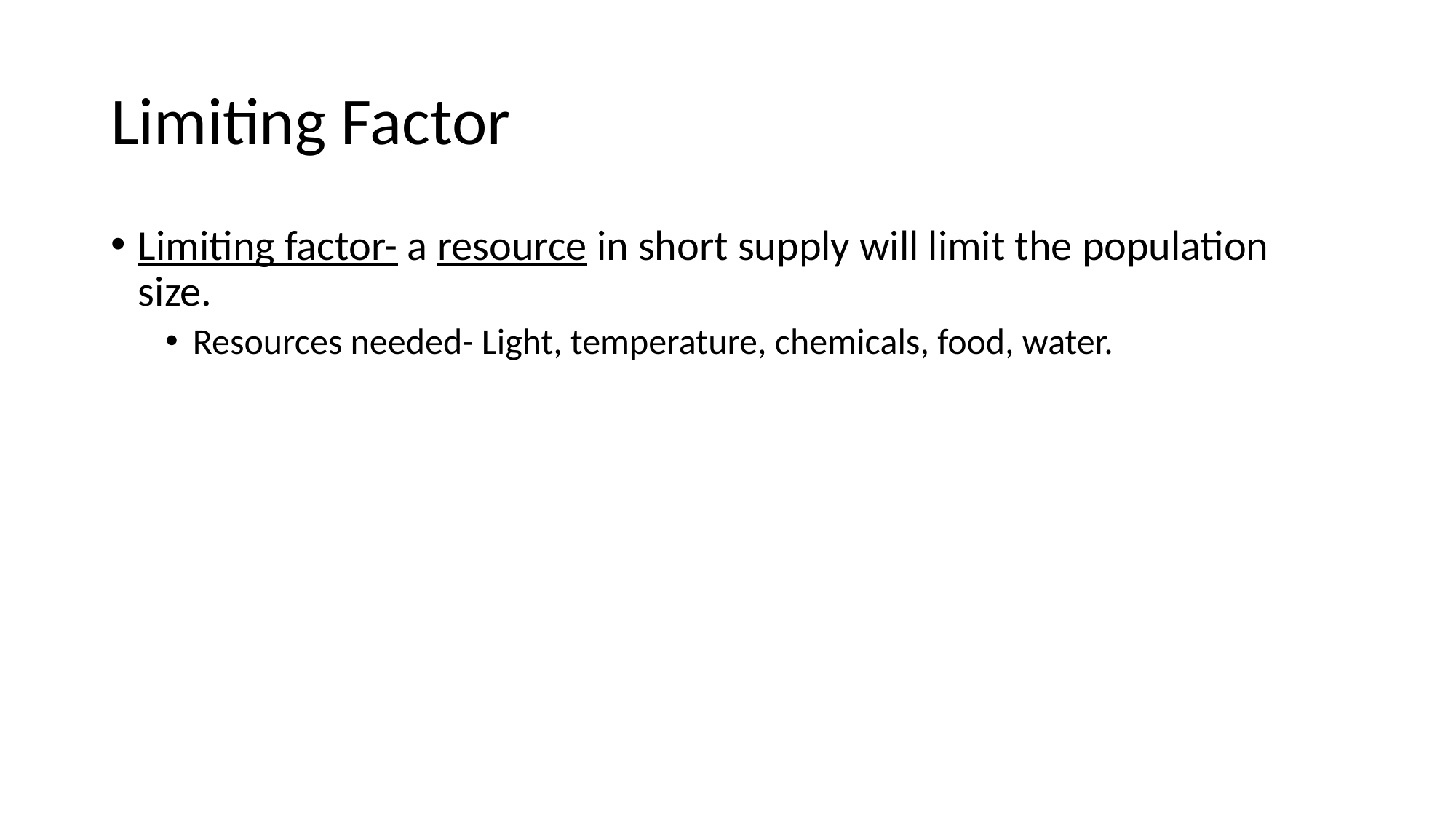

# Limiting Factor
Limiting factor- a resource in short supply will limit the population size.
Resources needed- Light, temperature, chemicals, food, water.